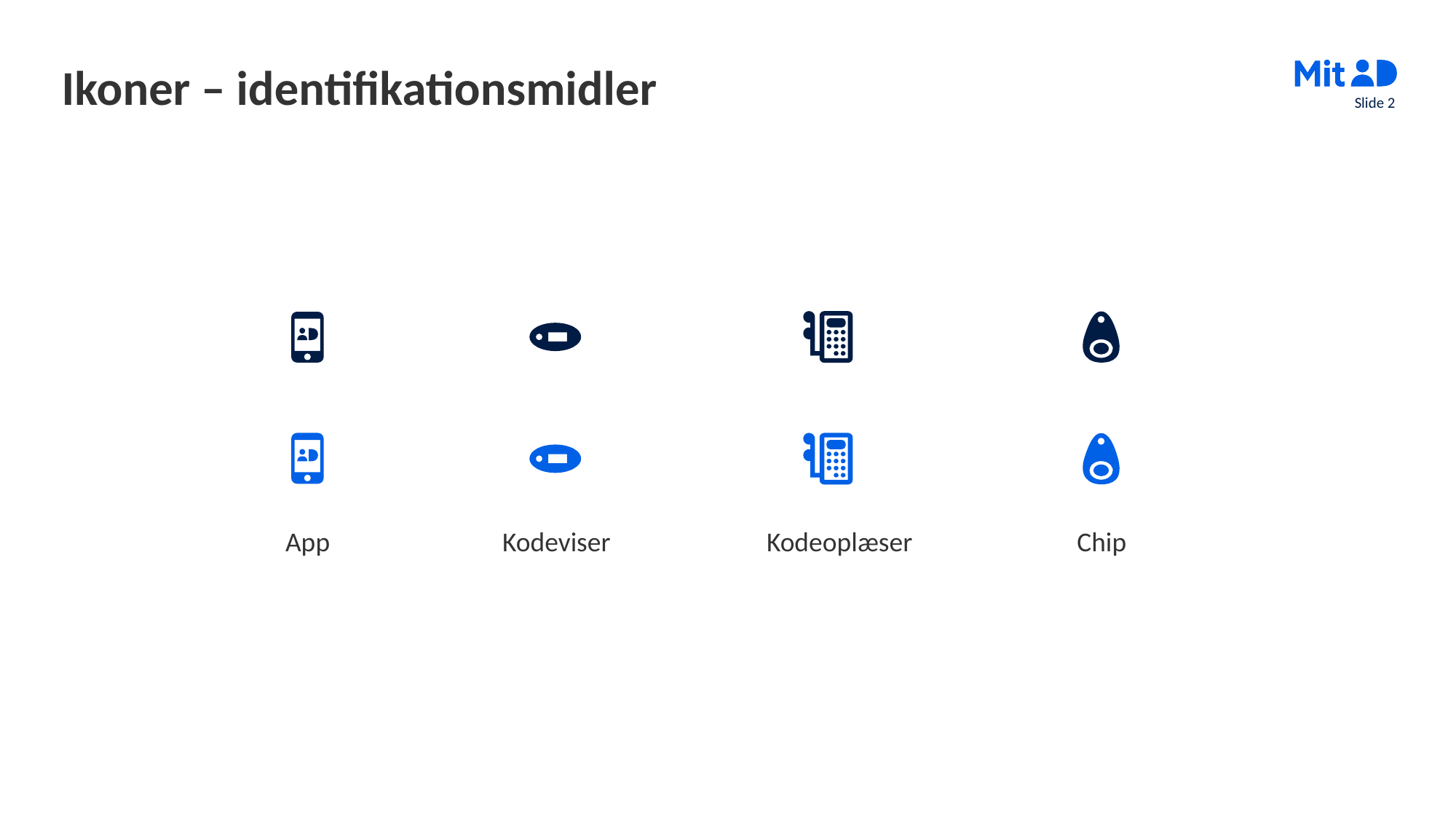

# Ikoner – identifikationsmidler
Slide 2

App
Kodeviser
Kodeoplæser
Chip